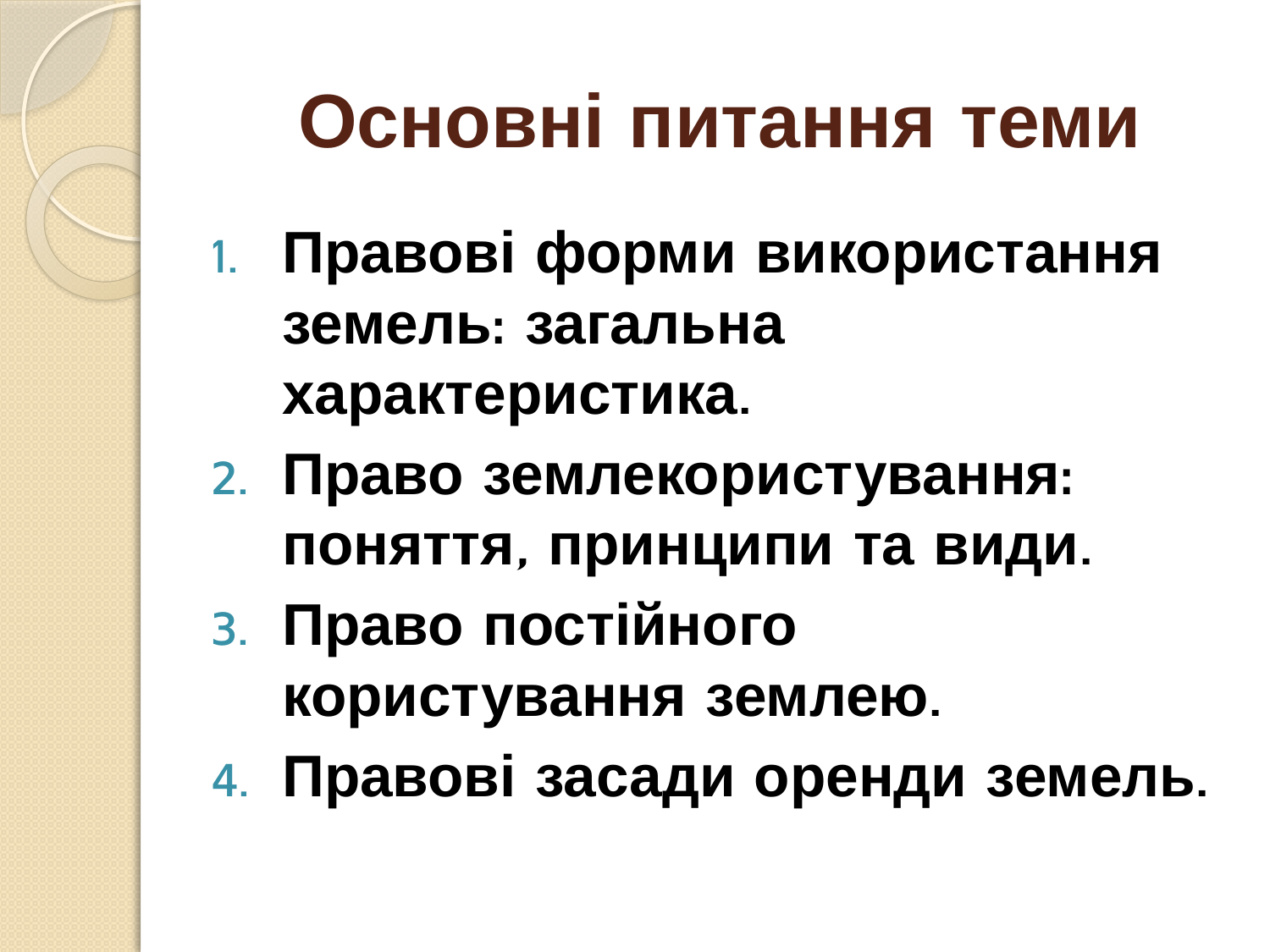

# Основні питання теми
Правові форми використання земель: загальна характеристика.
Право землекористування: поняття, принципи та види.
Право постійного користування землею.
Правові засади оренди земель.